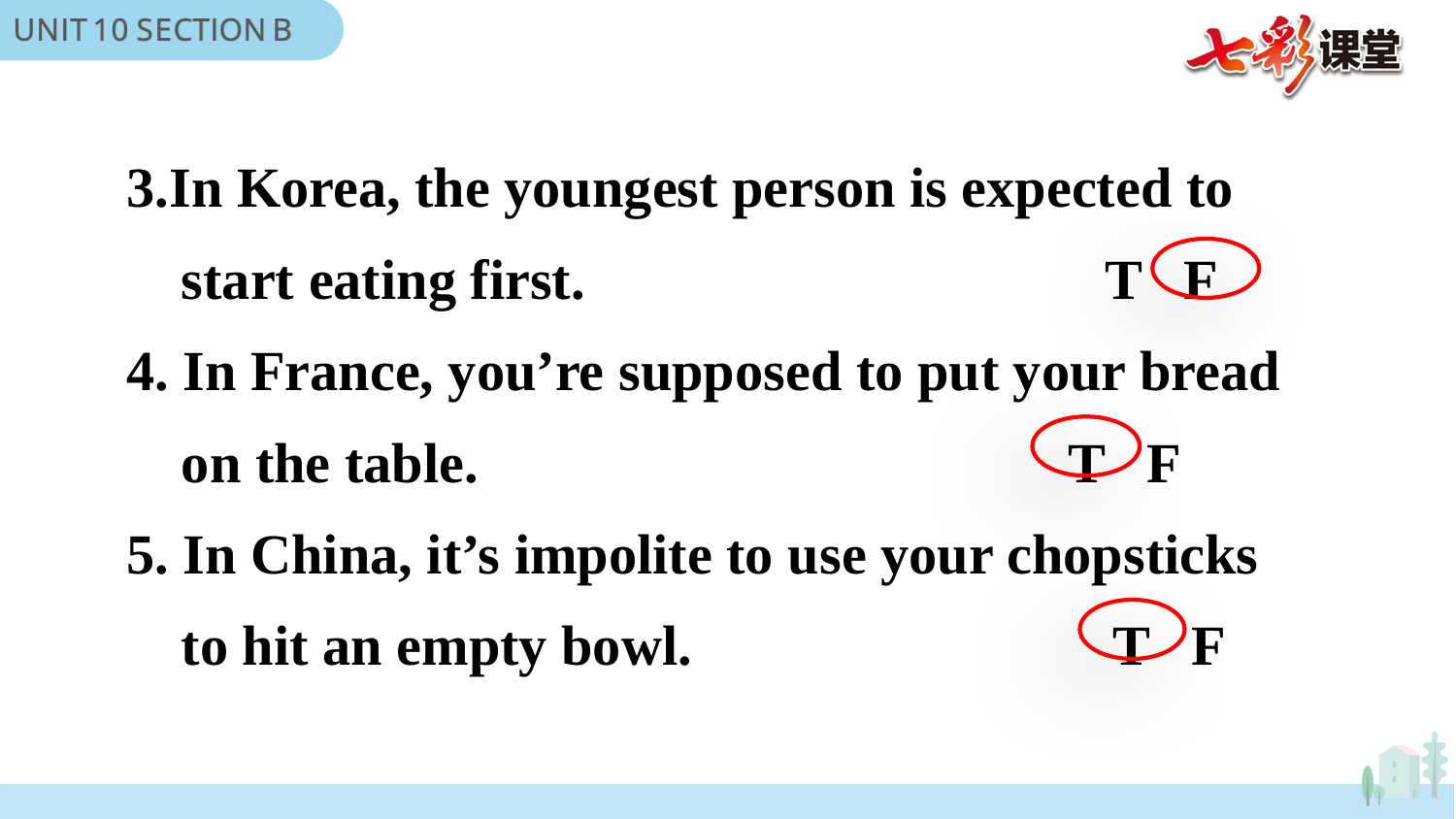

3.In Korea, the youngest person is expected to start eating first.                                     T   F
4. In France, you’re supposed to put your bread on the table.                                          T   F
5. In China, it’s impolite to use your chopsticks to hit an empty bowl.                              T   F